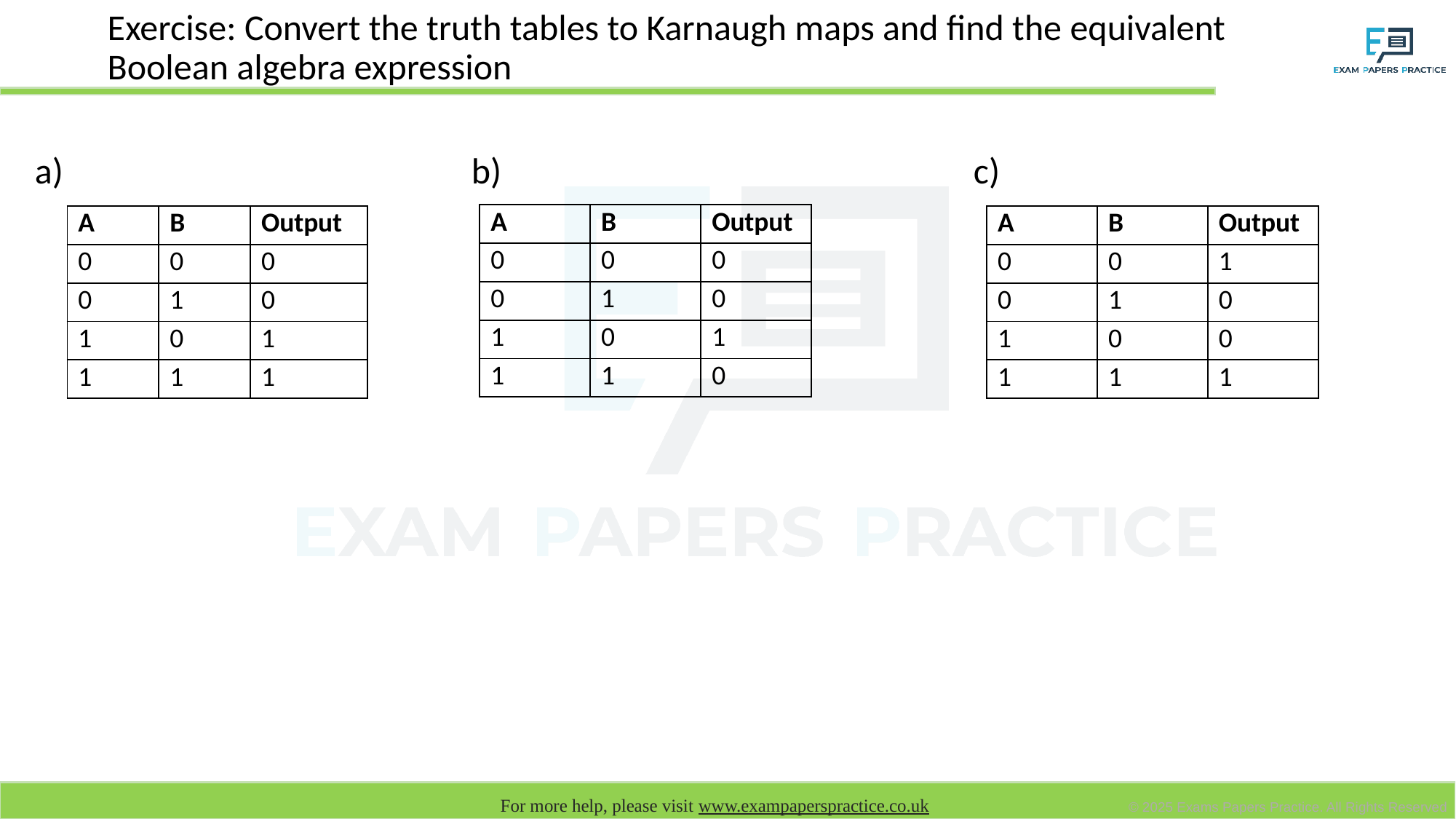

# Exercise: Convert the truth tables to Karnaugh maps and find the equivalent Boolean algebra expression
a)				b)				        c)
| A | B | Output |
| --- | --- | --- |
| 0 | 0 | 0 |
| 0 | 1 | 0 |
| 1 | 0 | 1 |
| 1 | 1 | 0 |
| A | B | Output |
| --- | --- | --- |
| 0 | 0 | 0 |
| 0 | 1 | 0 |
| 1 | 0 | 1 |
| 1 | 1 | 1 |
| A | B | Output |
| --- | --- | --- |
| 0 | 0 | 1 |
| 0 | 1 | 0 |
| 1 | 0 | 0 |
| 1 | 1 | 1 |